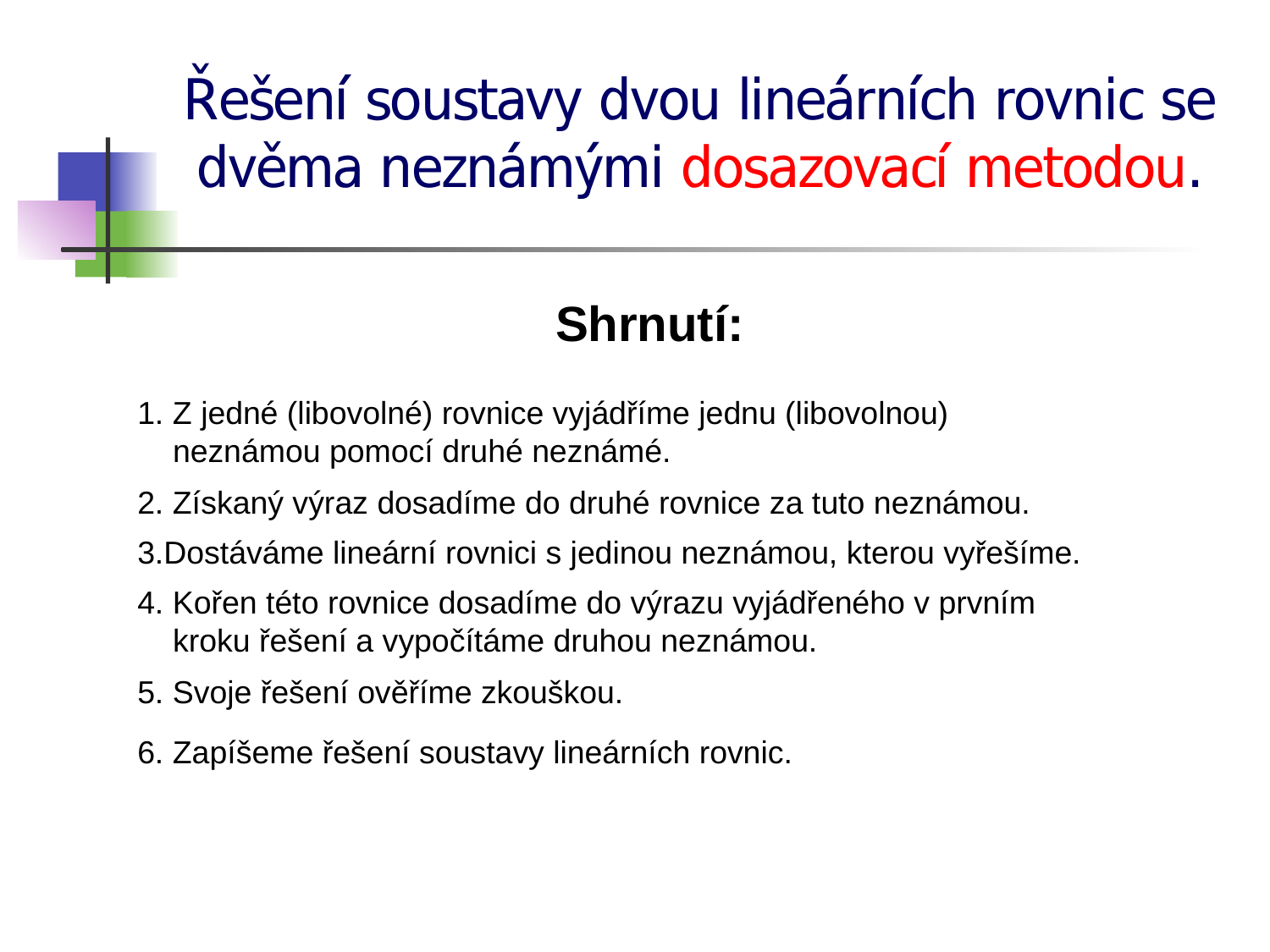

# Řešení soustavy dvou lineárních rovnic se dvěma neznámými dosazovací metodou.
Shrnutí:
1. Z jedné (libovolné) rovnice vyjádříme jednu (libovolnou)
    neznámou pomocí druhé neznámé.
2. Získaný výraz dosadíme do druhé rovnice za tuto neznámou.
3.Dostáváme lineární rovnici s jedinou neznámou, kterou vyřešíme.
4. Kořen této rovnice dosadíme do výrazu vyjádřeného v prvním
    kroku řešení a vypočítáme druhou neznámou.
5. Svoje řešení ověříme zkouškou.
6. Zapíšeme řešení soustavy lineárních rovnic.